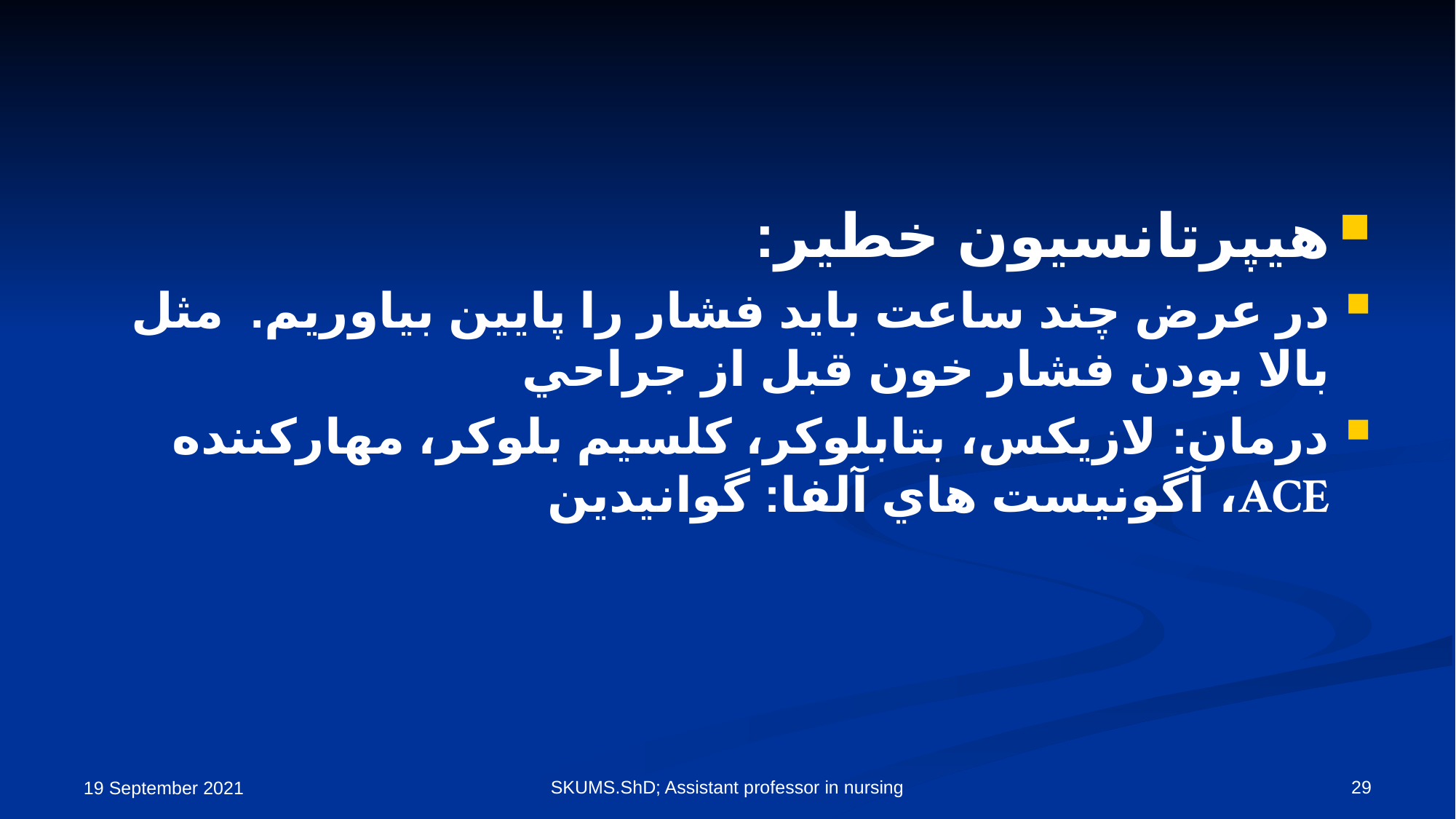

#
هيپرتانسيون خطير:
در عرض چند ساعت بايد فشار را پايين بياوريم.  مثل بالا بودن فشار خون قبل از جراحي
درمان: لازيكس، بتابلوكر، كلسيم بلوكر، مهاركننده ACE، آگونيست هاي آلفا: گوانيدين

SKUMS.ShD; Assistant professor in nursing
29
19 September 2021